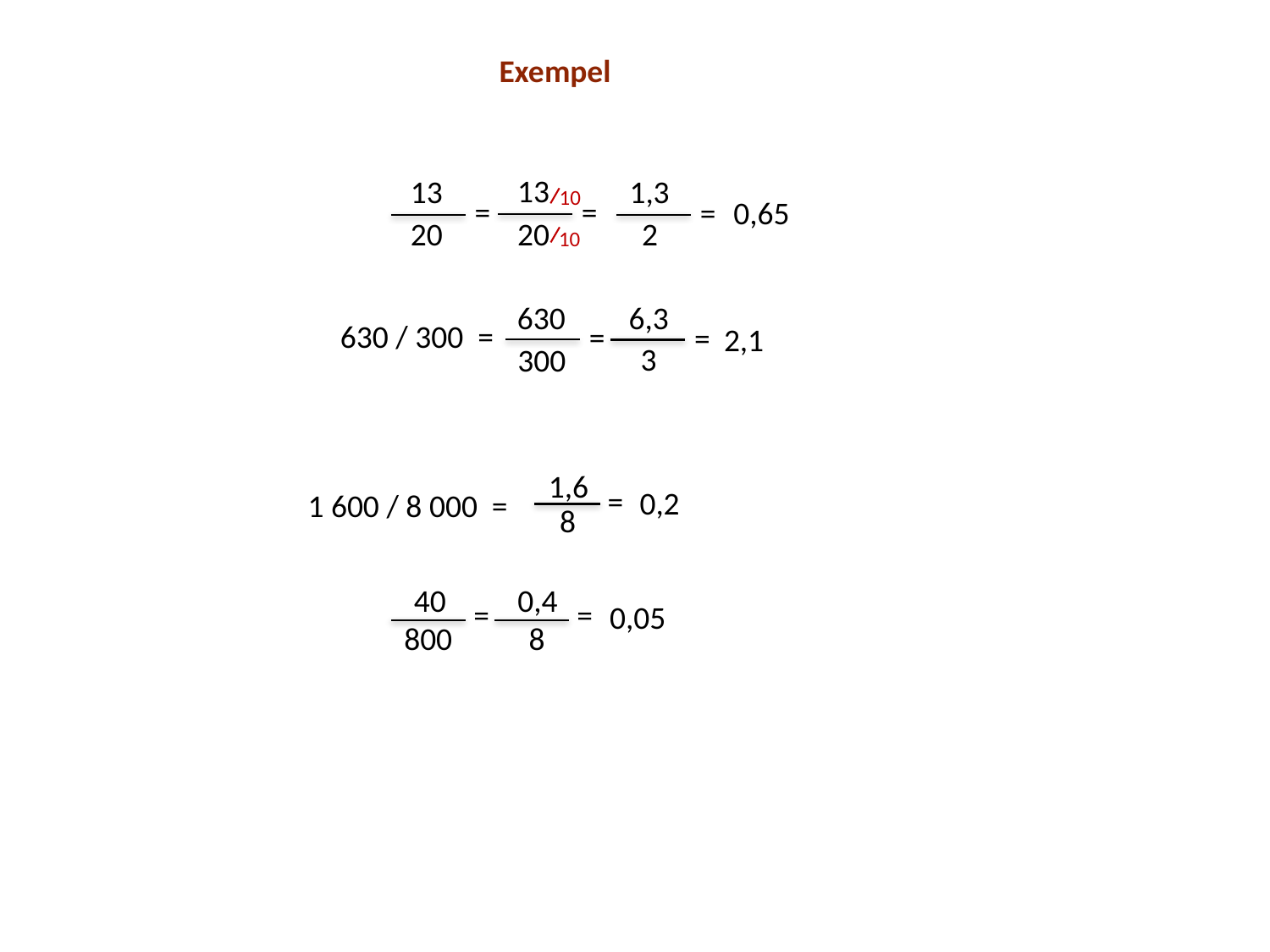

Exempel
13
20
=
13
20
=
1,3
2
=
10
0,65
10
6,3
 3
=
630
300
=
630 / 300  =
2,1
1,6
 8
=
0,2
1 600 / 8 000  =
0,4
  8
=
40
800
=
0,05